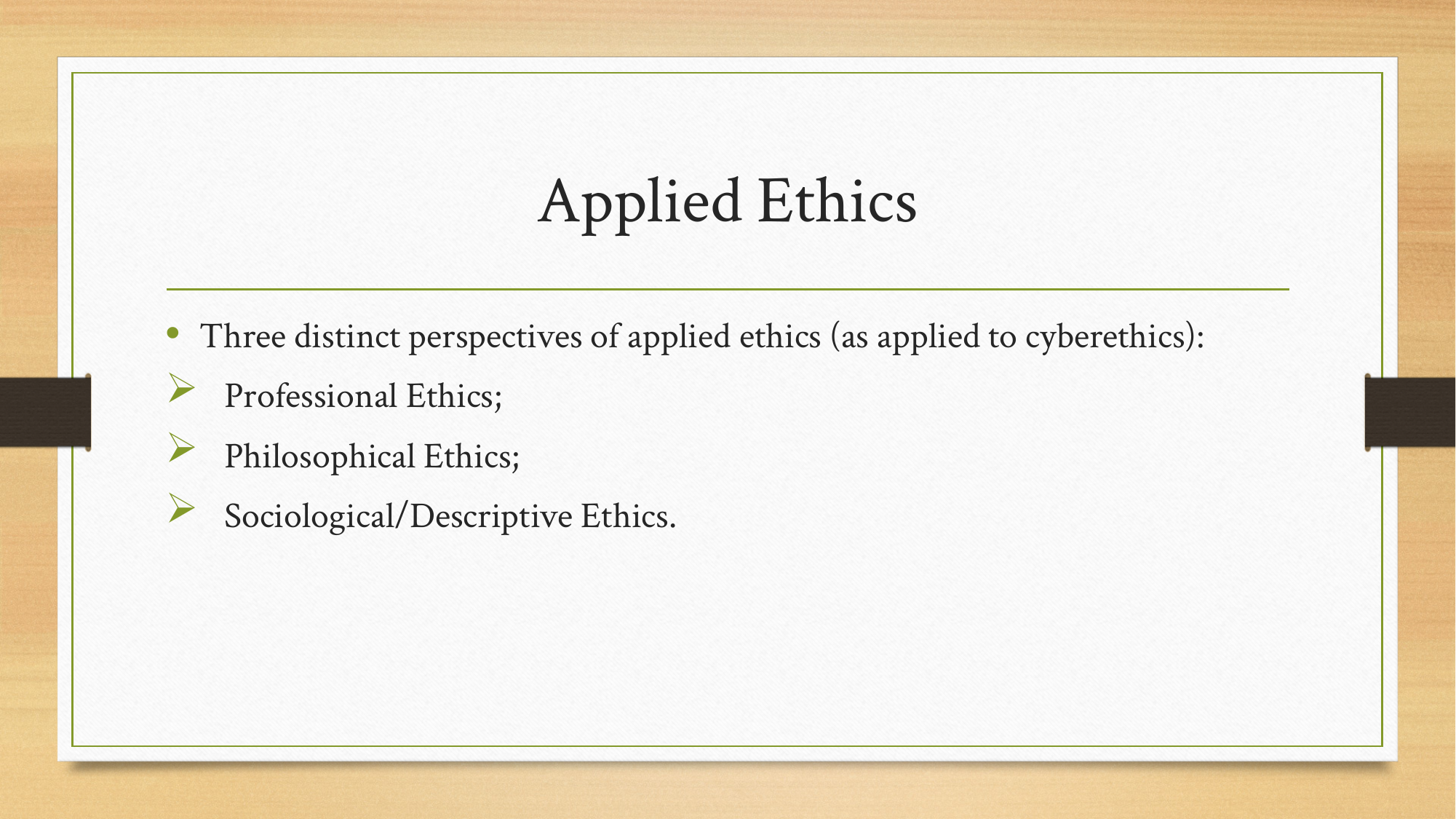

# Applied Ethics
Three distinct perspectives of applied ethics (as applied to cyberethics):
   Professional Ethics;
   Philosophical Ethics;
   Sociological/Descriptive Ethics.